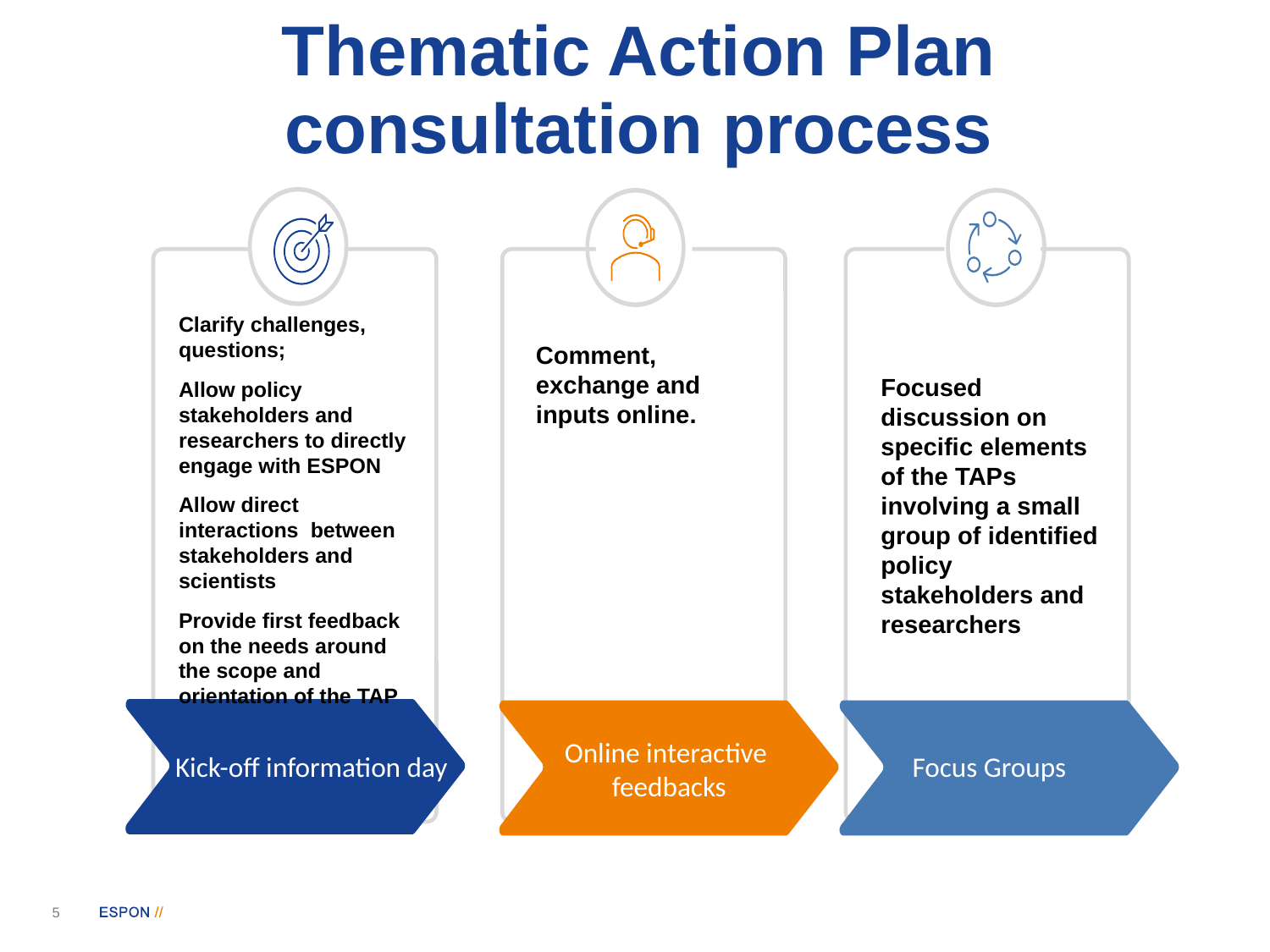

# Thematic Action Plan consultation process

Clarify challenges, questions;
Allow policy stakeholders and researchers to directly engage with ESPON
Allow direct interactions  between stakeholders and scientists
Provide first feedback on the needs around the scope and orientation of the TAP

Comment, exchange and inputs online.

Focused discussion on specific elements of the TAPs involving a small group of identified policy stakeholders and researchers
2020

Online interactive
 feedbacks
Kick-off information day
Focus Groups
5